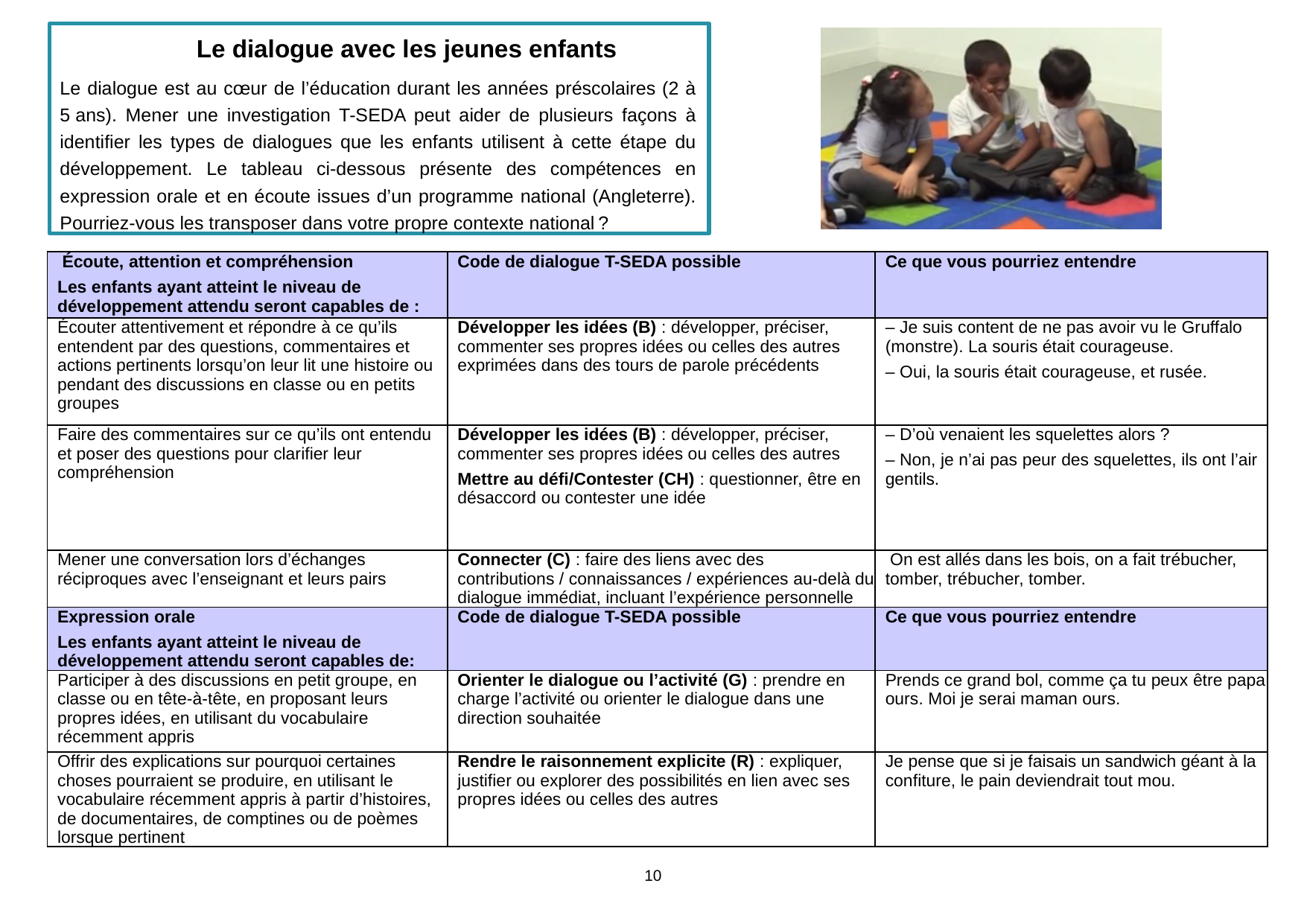

Le dialogue avec les jeunes enfants
Le dialogue est au cœur de l’éducation durant les années préscolaires (2 à 5 ans). Mener une investigation T-SEDA peut aider de plusieurs façons à identifier les types de dialogues que les enfants utilisent à cette étape du développement. Le tableau ci-dessous présente des compétences en expression orale et en écoute issues d’un programme national (Angleterre). Pourriez-vous les transposer dans votre propre contexte national ?

| Écoute, attention et compréhension Les enfants ayant atteint le niveau de développement attendu seront capables de : | Code de dialogue T-SEDA possible | Ce que vous pourriez entendre |
| --- | --- | --- |
| Écouter attentivement et répondre à ce qu’ils entendent par des questions, commentaires et actions pertinents lorsqu’on leur lit une histoire ou pendant des discussions en classe ou en petits groupes | Développer les idées (B) : développer, préciser, commenter ses propres idées ou celles des autres exprimées dans des tours de parole précédents | – Je suis content de ne pas avoir vu le Gruffalo (monstre). La souris était courageuse. – Oui, la souris était courageuse, et rusée. |
| Faire des commentaires sur ce qu’ils ont entendu et poser des questions pour clarifier leur compréhension | Développer les idées (B) : développer, préciser, commenter ses propres idées ou celles des autres Mettre au défi/Contester (CH) : questionner, être en désaccord ou contester une idée | – D’où venaient les squelettes alors ? – Non, je n’ai pas peur des squelettes, ils ont l’air gentils. |
| Mener une conversation lors d’échanges réciproques avec l’enseignant et leurs pairs | Connecter (C) : faire des liens avec des contributions / connaissances / expériences au-delà du dialogue immédiat, incluant l’expérience personnelle | On est allés dans les bois, on a fait trébucher, tomber, trébucher, tomber. |
| Expression orale Les enfants ayant atteint le niveau de développement attendu seront capables de: | Code de dialogue T-SEDA possible | Ce que vous pourriez entendre |
| Participer à des discussions en petit groupe, en classe ou en tête-à-tête, en proposant leurs propres idées, en utilisant du vocabulaire récemment appris | Orienter le dialogue ou l’activité (G) : prendre en charge l’activité ou orienter le dialogue dans une direction souhaitée | Prends ce grand bol, comme ça tu peux être papa ours. Moi je serai maman ours. |
| Offrir des explications sur pourquoi certaines choses pourraient se produire, en utilisant le vocabulaire récemment appris à partir d’histoires, de documentaires, de comptines ou de poèmes lorsque pertinent | Rendre le raisonnement explicite (R) : expliquer, justifier ou explorer des possibilités en lien avec ses propres idées ou celles des autres | Je pense que si je faisais un sandwich géant à la confiture, le pain deviendrait tout mou. |
10